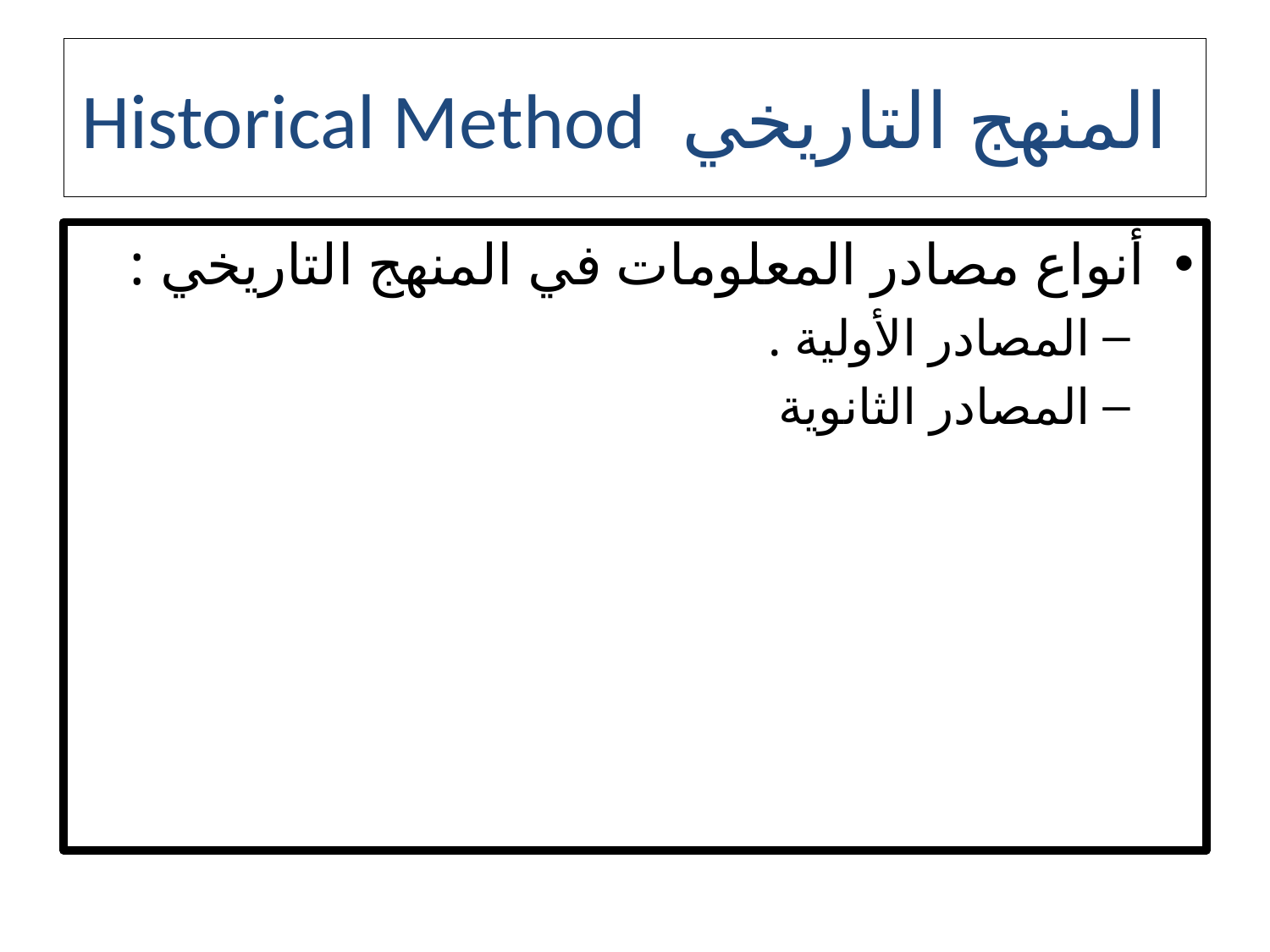

# Historical Method  المنهج التاريخي
أنواع مصادر المعلومات في المنهج التاريخي :
المصادر الأولية .
المصادر الثانوية